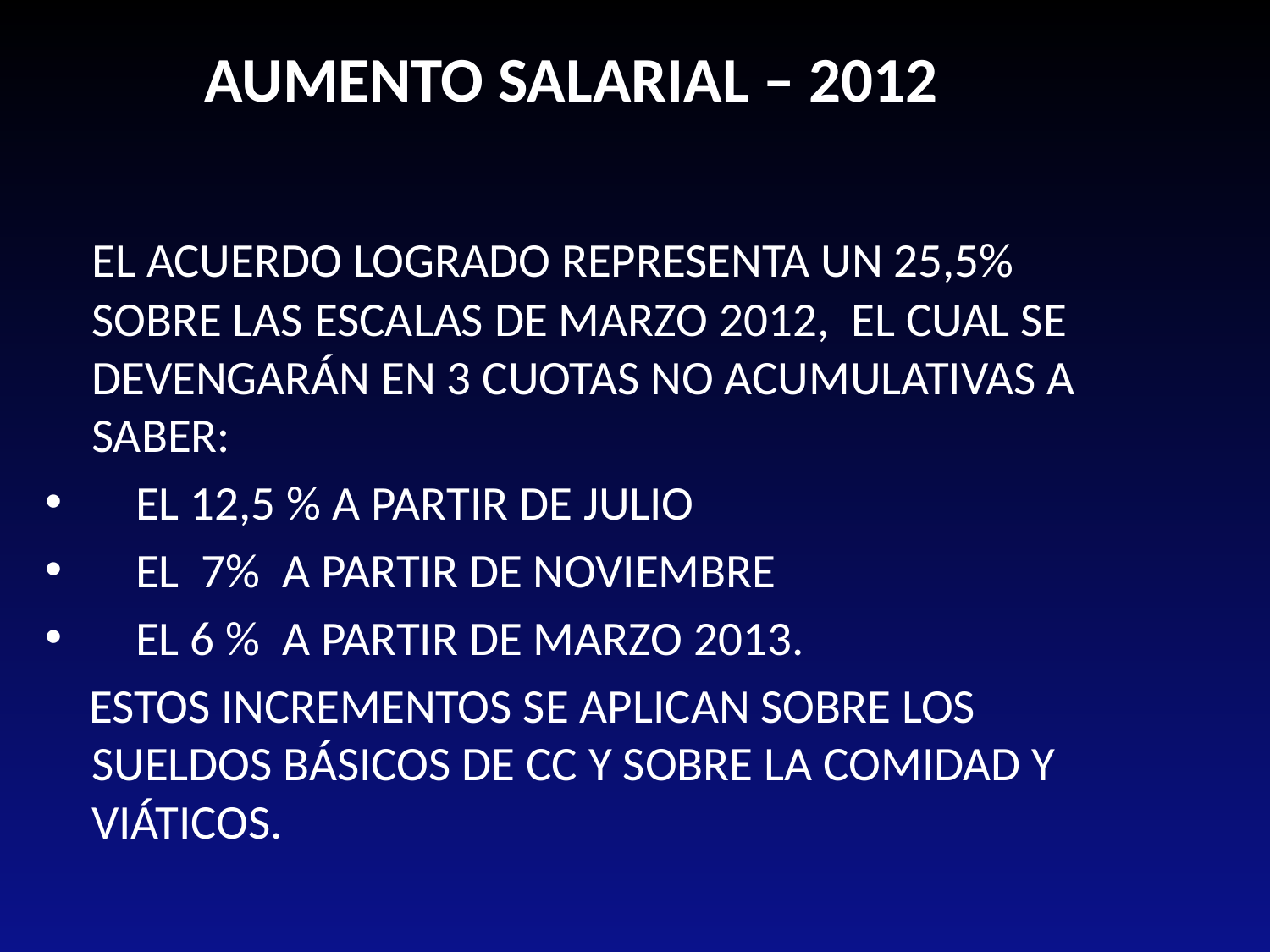

AUMENTO SALARIAL – 2012
 	EL ACUERDO LOGRADO REPRESENTA UN 25,5% SOBRE LAS ESCALAS DE MARZO 2012,  EL CUAL SE DEVENGARÁN EN 3 CUOTAS NO ACUMULATIVAS A SABER:
    EL 12,5 % A PARTIR DE JULIO
    EL  7%  A PARTIR DE NOVIEMBRE
    EL 6 %  A PARTIR DE MARZO 2013.
    ESTOS INCREMENTOS SE APLICAN SOBRE LOS SUELDOS BÁSICOS DE CC Y SOBRE LA COMIDAD Y VIÁTICOS.